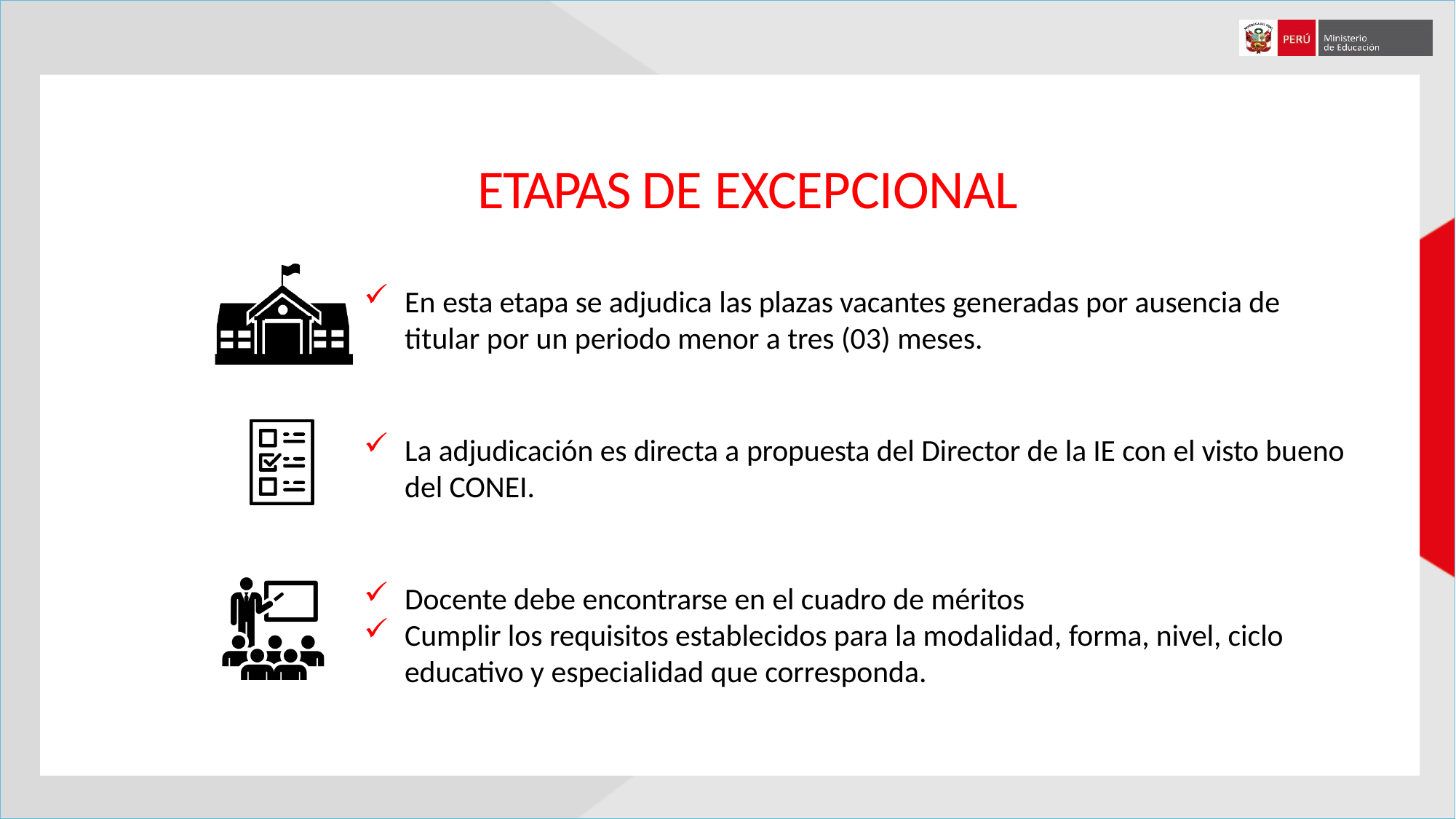

ETAPAS DE EXCEPCIONAL

En esta etapa se adjudica las plazas vacantes generadas por ausencia de  titular por un periodo menor a tres (03) meses.

La adjudicación es directa a propuesta del Director de la IE con el visto bueno  del CONEI.

Docente debe encontrarse en el cuadro de méritos
Cumplir los requisitos establecidos para la modalidad, forma, nivel, ciclo  educativo y especialidad que corresponda.